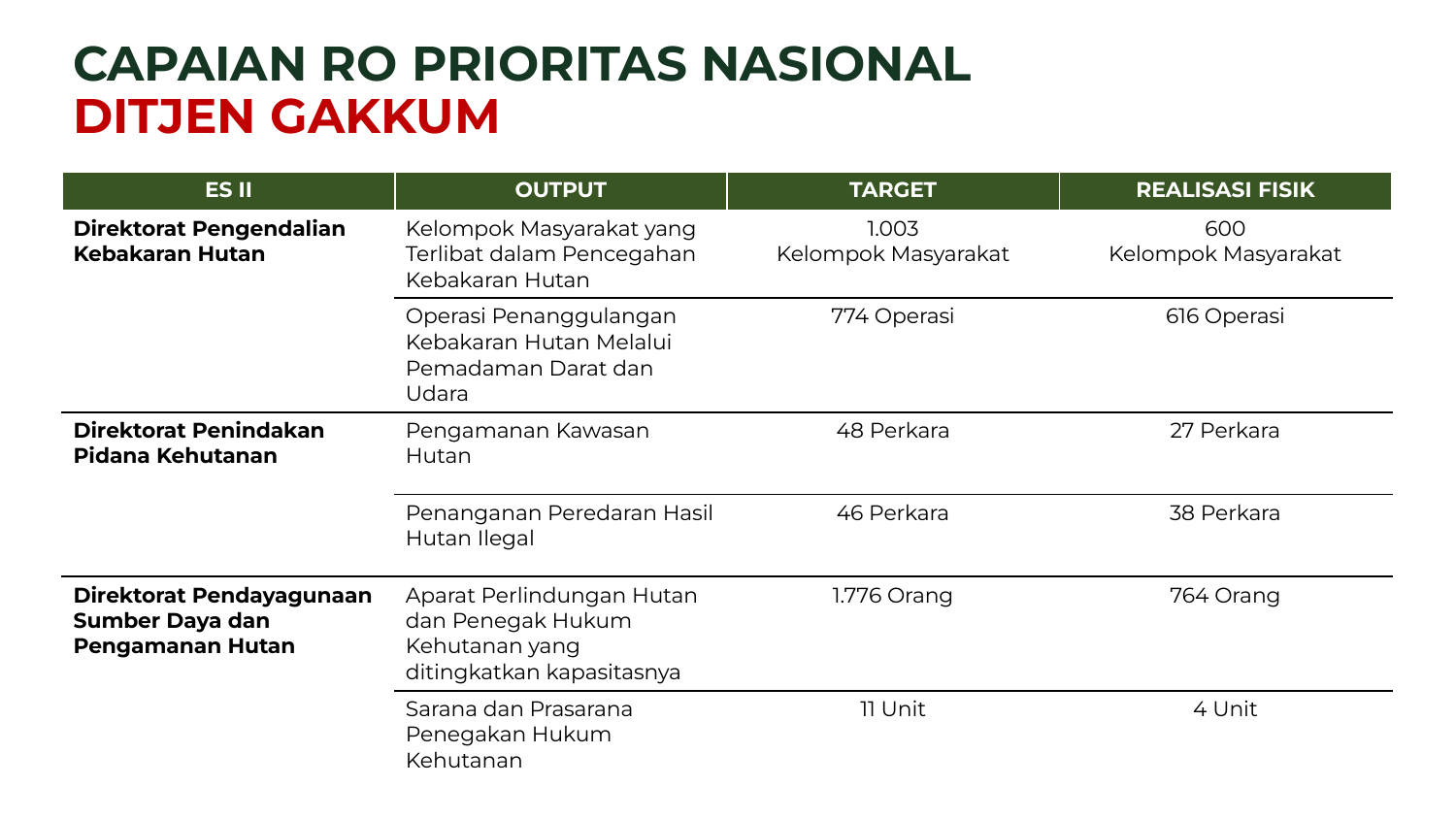

CAPAIAN RO PRIORITAS NASIONAL
DITJEN GAKKUM
| ES II | OUTPUT | TARGET | REALISASI FISIK |
| --- | --- | --- | --- |
| Direktorat Pengendalian Kebakaran Hutan | Kelompok Masyarakat yang Terlibat dalam Pencegahan Kebakaran Hutan | 1.003 Kelompok Masyarakat | 600 Kelompok Masyarakat |
|  | Operasi Penanggulangan Kebakaran Hutan Melalui Pemadaman Darat dan Udara | 774 Operasi | 616 Operasi |
| Direktorat Penindakan Pidana Kehutanan | Pengamanan Kawasan Hutan | 48 Perkara | 27 Perkara |
|  | Penanganan Peredaran Hasil Hutan Ilegal | 46 Perkara | 38 Perkara |
| Direktorat Pendayagunaan Sumber Daya dan Pengamanan Hutan | Aparat Perlindungan Hutan dan Penegak Hukum Kehutanan yang ditingkatkan kapasitasnya | 1.776 Orang | 764 Orang |
|  | Sarana dan Prasarana Penegakan Hukum Kehutanan | 11 Unit | 4 Unit |